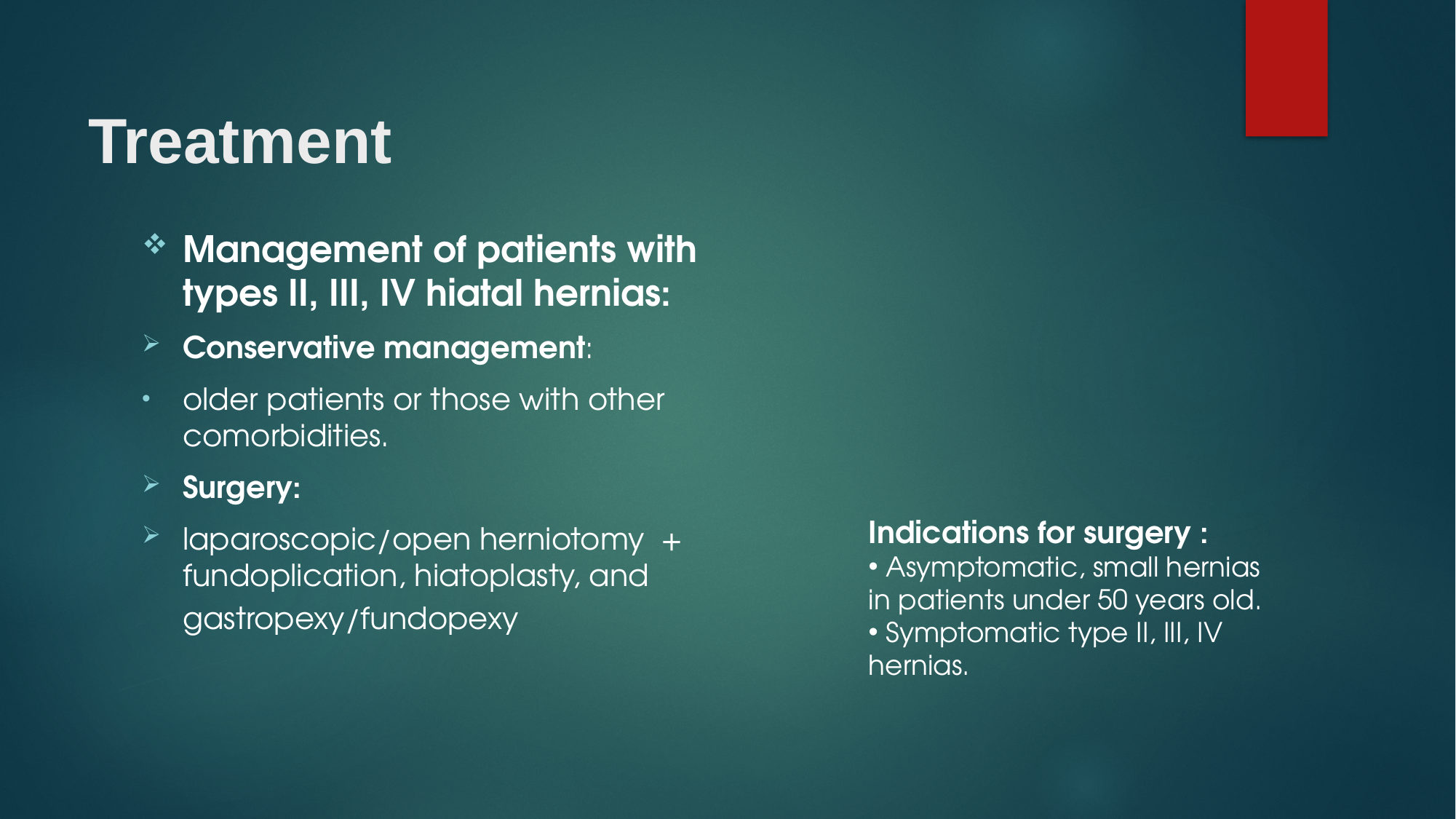

# Treatment
Management of patients with types II, III, IV hiatal hernias:
Conservative management:
older patients or those with other comorbidities.
Surgery:
laparoscopic/open herniotomy  + fundoplication, hiatoplasty, and gastropexy/fundopexy
Indications for surgery :
 Asymptomatic, small hernias in patients under 50 years old.
 Symptomatic type II, III, IV hernias.